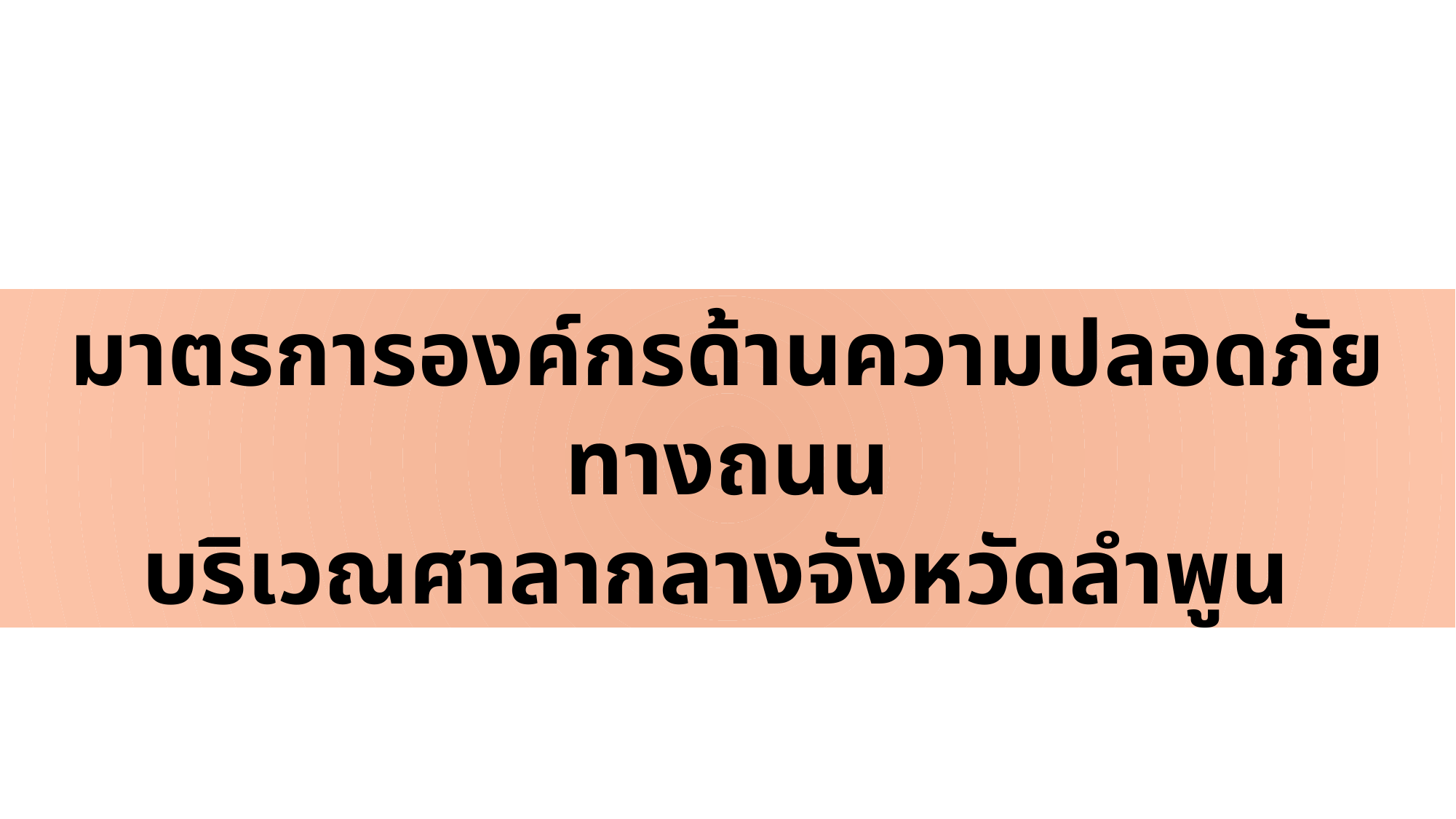

มาตรการองค์กรด้านความปลอดภัยทางถนน
บริเวณศาลากลางจังหวัดลำพูน